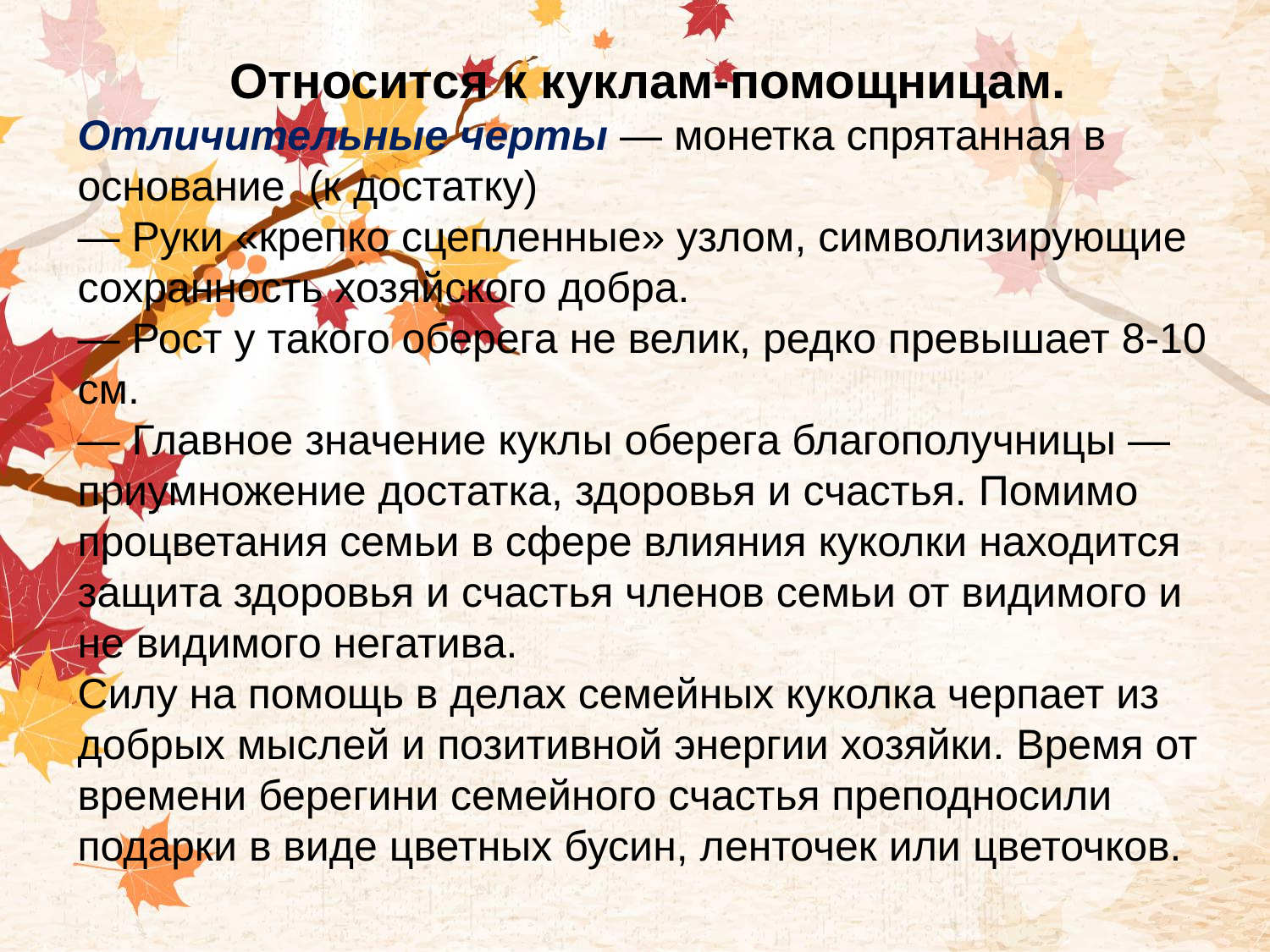

Относится к куклам-помощницам.
Отличительные черты — монетка спрятанная в основание  (к достатку)
— Руки «крепко сцепленные» узлом, символизирующие сохранность хозяйского добра.
— Рост у такого оберега не велик, редко превышает 8-10 см.
— Главное значение куклы оберега благополучницы — приумножение достатка, здоровья и счастья. Помимо процветания семьи в сфере влияния куколки находится защита здоровья и счастья членов семьи от видимого и не видимого негатива.
Силу на помощь в делах семейных куколка черпает из добрых мыслей и позитивной энергии хозяйки. Время от времени берегини семейного счастья преподносили подарки в виде цветных бусин, ленточек или цветочков.